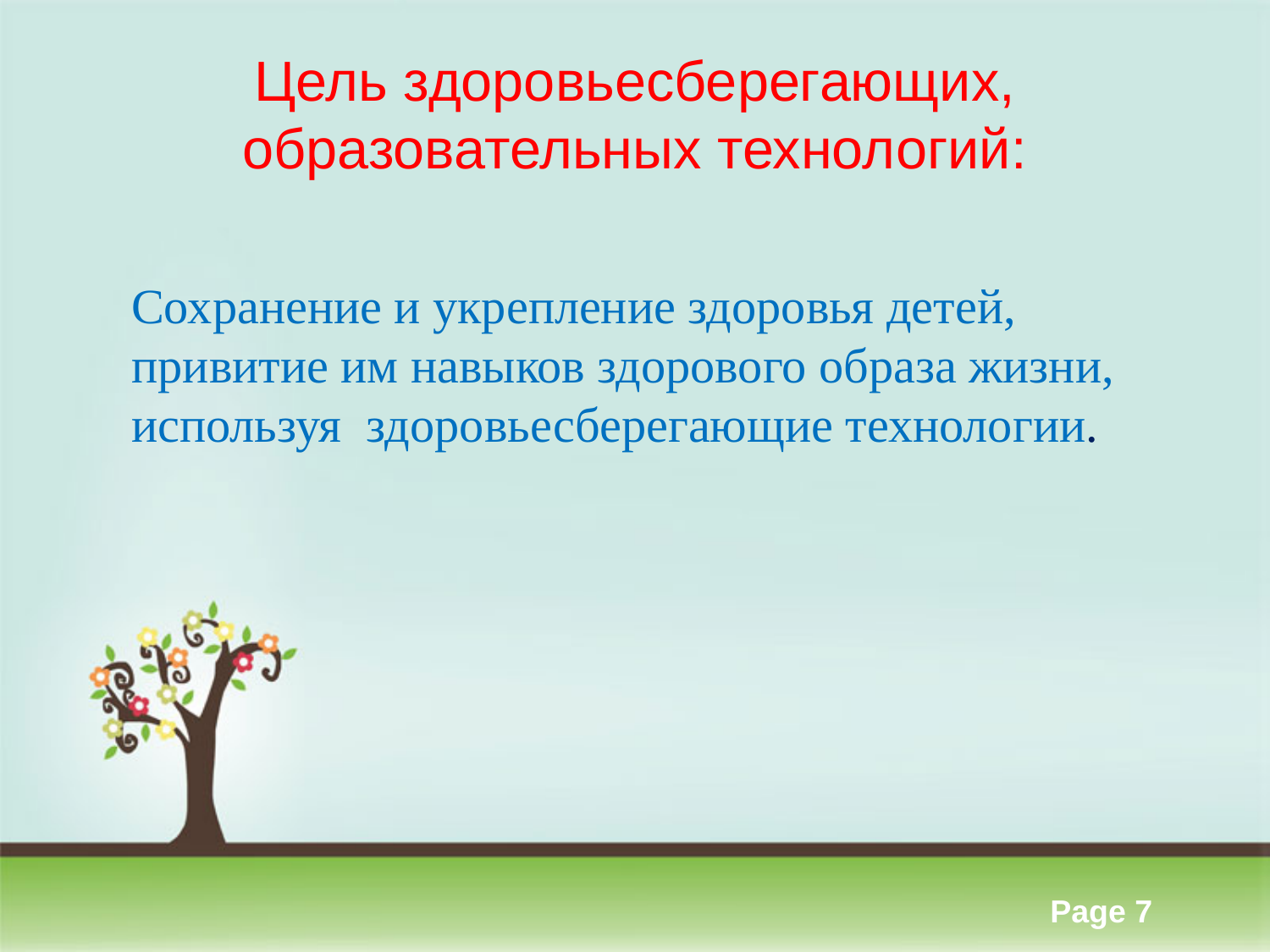

# Цель здоровьесберегающих, образовательных технологий:
Сохранение и укрепление здоровья детей, привитие им навыков здорового образа жизни, используя  здоровьесберегающие технологии.